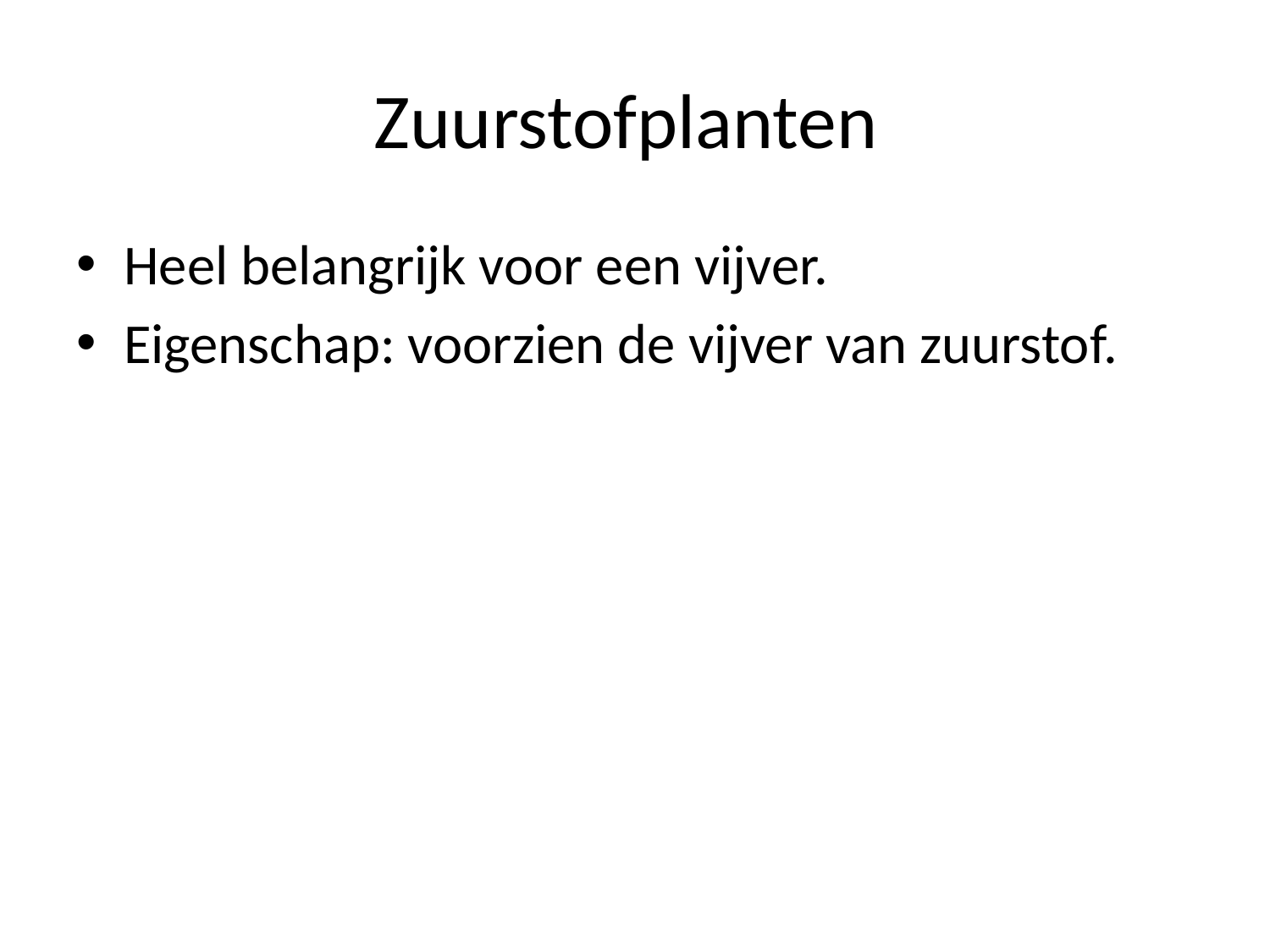

# Zuurstofplanten
Heel belangrijk voor een vijver.
Eigenschap: voorzien de vijver van zuurstof.